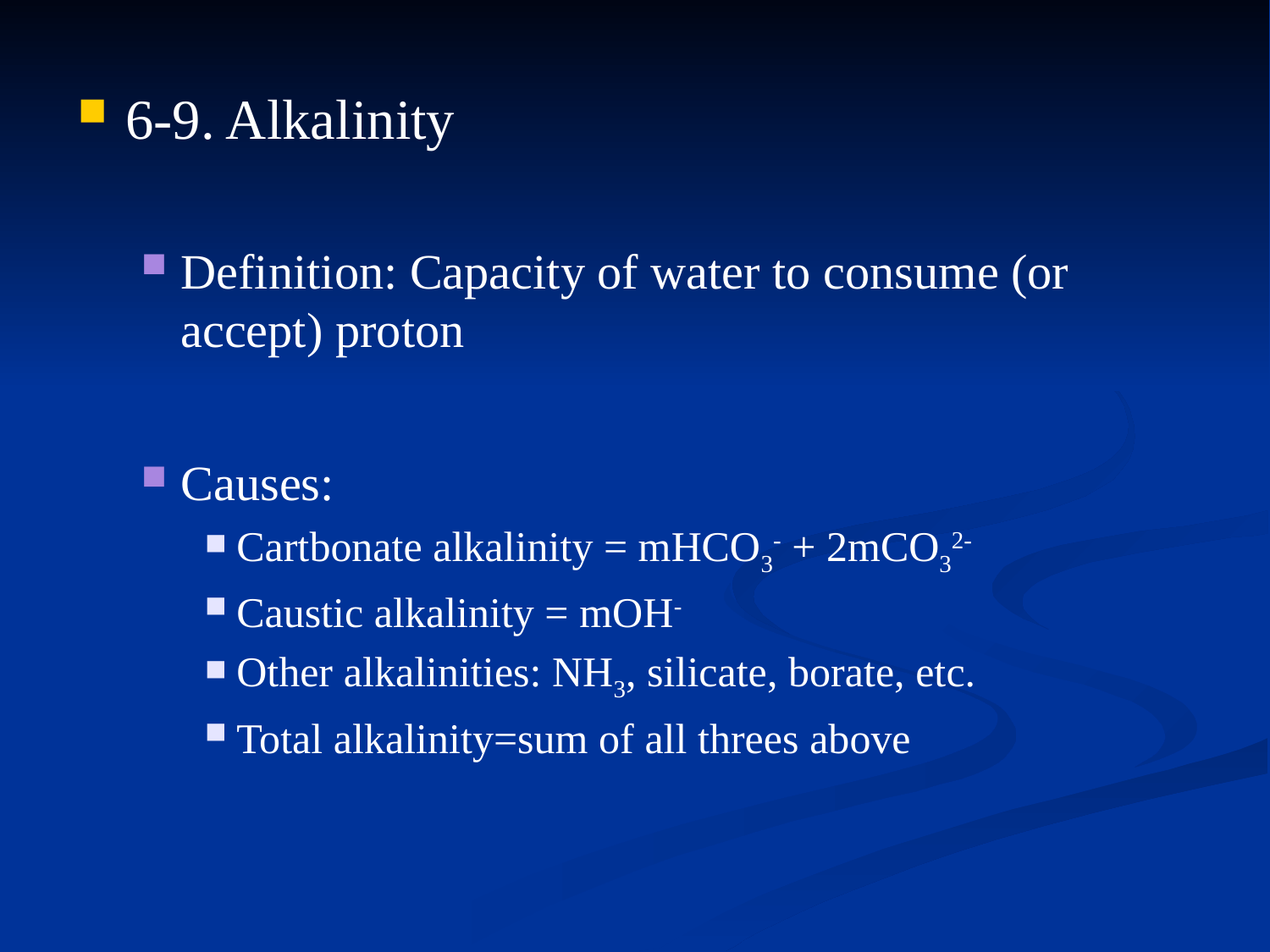

6-9. Alkalinity

Definition: Capacity of water to consume (or accept) proton

Causes:
Cartbonate alkalinity = mHCO3- + 2mCO32-
Caustic alkalinity = mOH-
Other alkalinities: NH3, silicate, borate, etc.
Total alkalinity=sum of all threes above